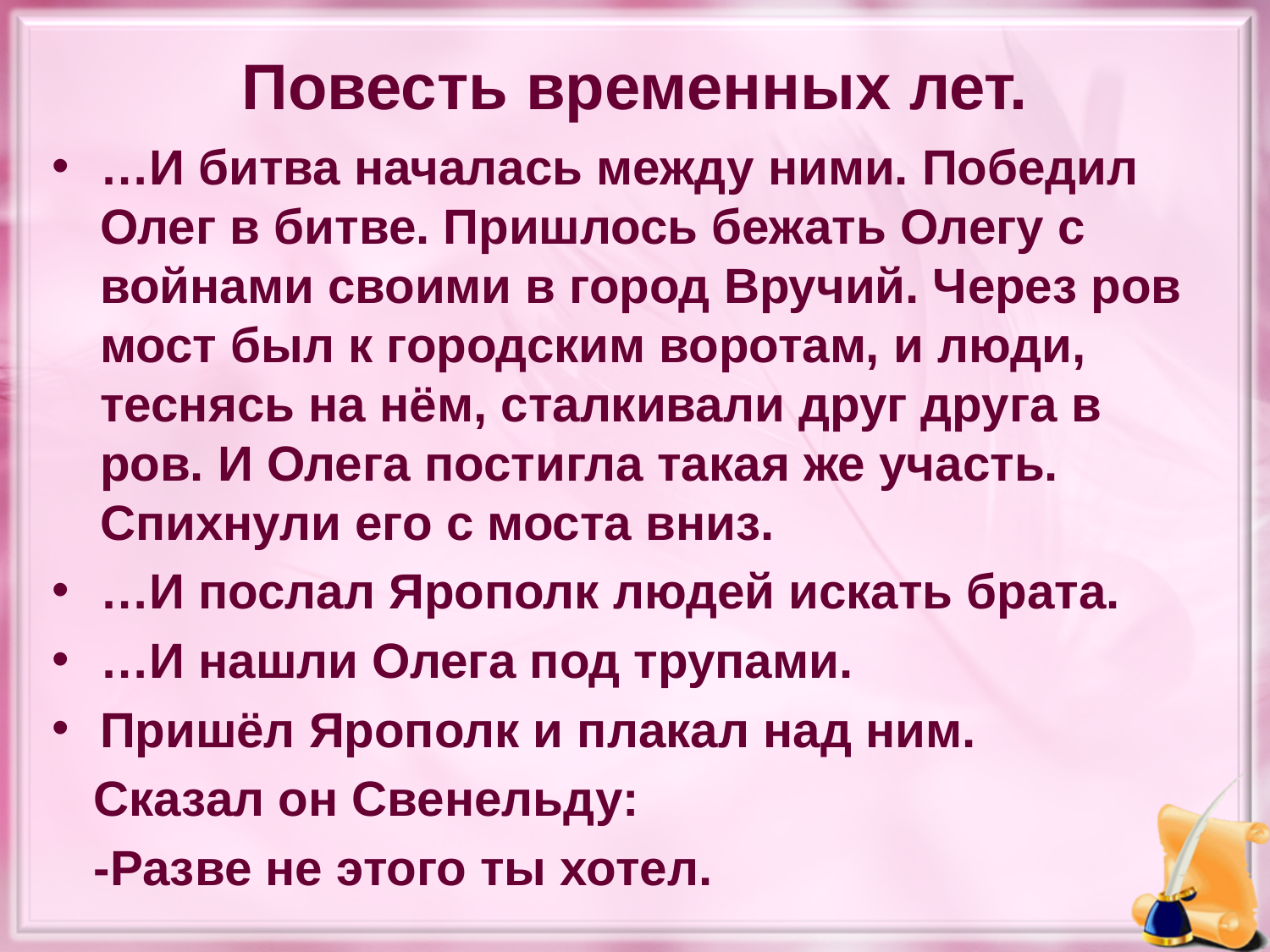

# Повесть временных лет.
…И битва началась между ними. Победил Олег в битве. Пришлось бежать Олегу с войнами своими в город Вручий. Через ров мост был к городским воротам, и люди, теснясь на нём, сталкивали друг друга в ров. И Олега постигла такая же участь. Спихнули его с моста вниз.
…И послал Ярополк людей искать брата.
…И нашли Олега под трупами.
Пришёл Ярополк и плакал над ним.
   Сказал он Свенельду:
   -Разве не этого ты хотел.